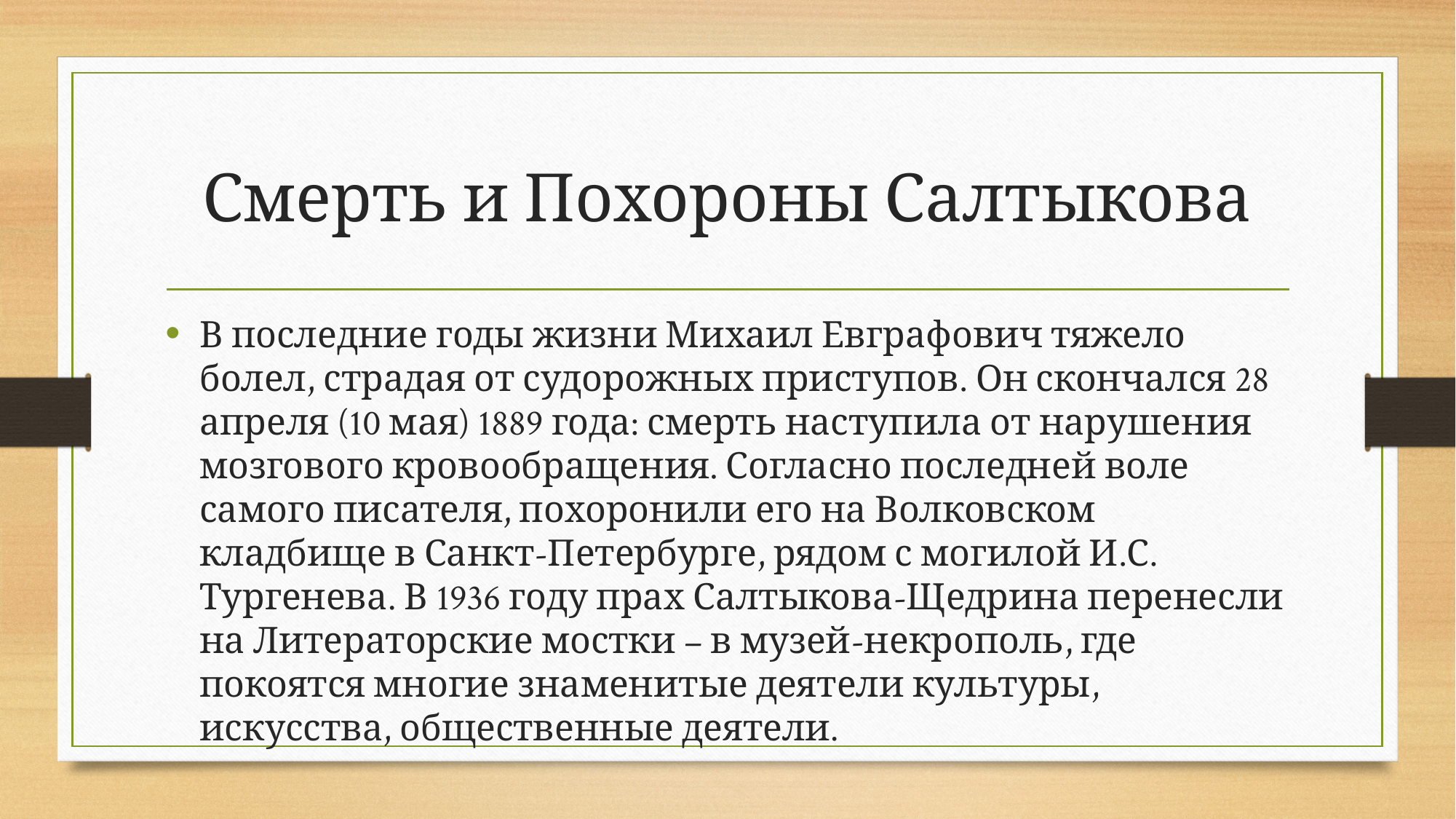

# Смерть и Похороны Салтыкова
В последние годы жизни Михаил Евграфович тяжело болел, страдая от судорожных приступов. Он скончался 28 апреля (10 мая) 1889 года: смерть наступила от нарушения мозгового кровообращения. Согласно последней воле самого писателя, похоронили его на Волковском кладбище в Санкт-Петербурге, рядом с могилой И.С. Тургенева. В 1936 году прах Салтыкова-Щедрина перенесли на Литераторские мостки – в музей-некрополь, где покоятся многие знаменитые деятели культуры, искусства, общественные деятели.